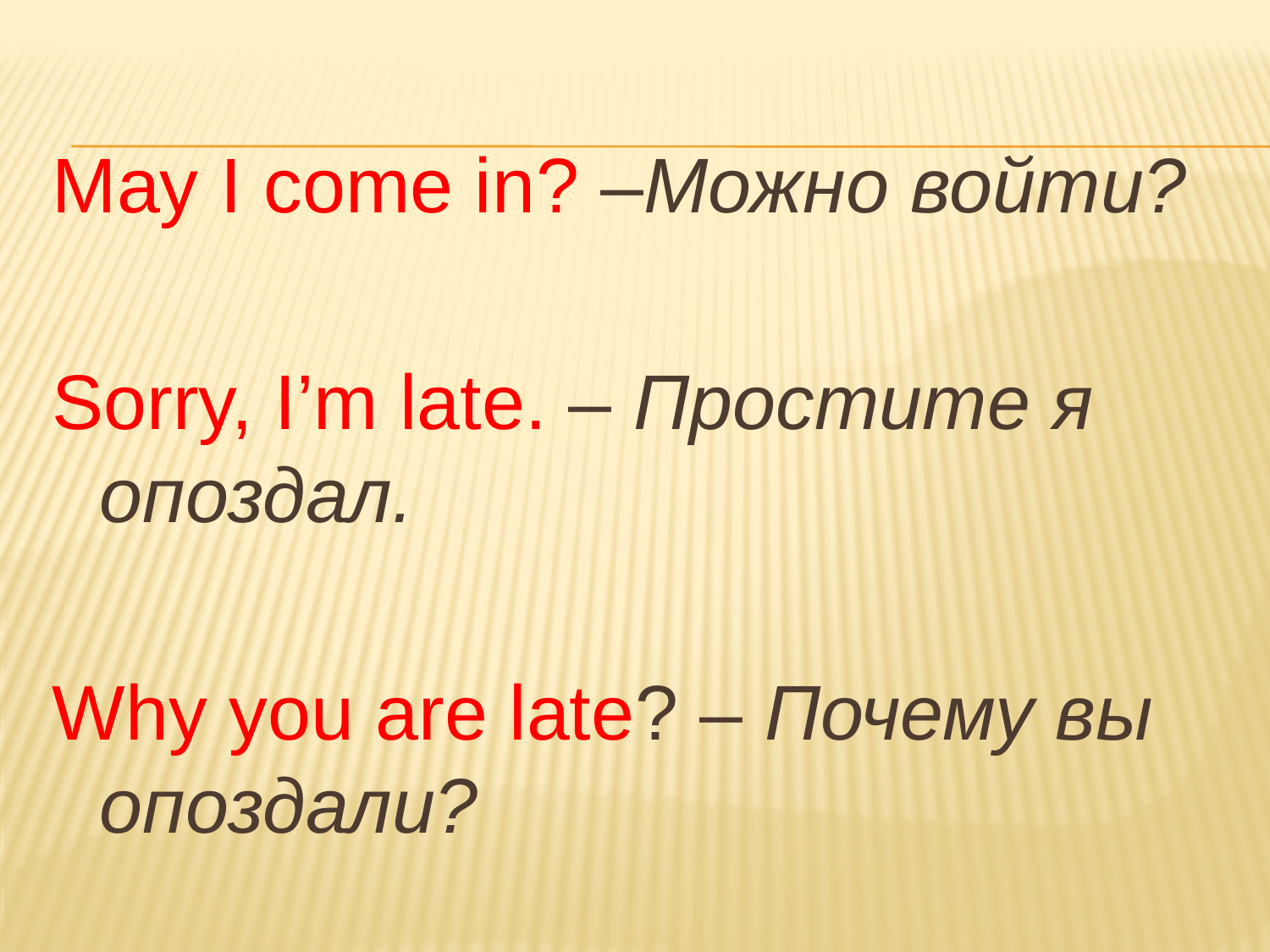

May I come in? –Можно войти?

Sorry, I’m late. – Простите я опоздал.

Why you are late? – Почему вы опоздали?